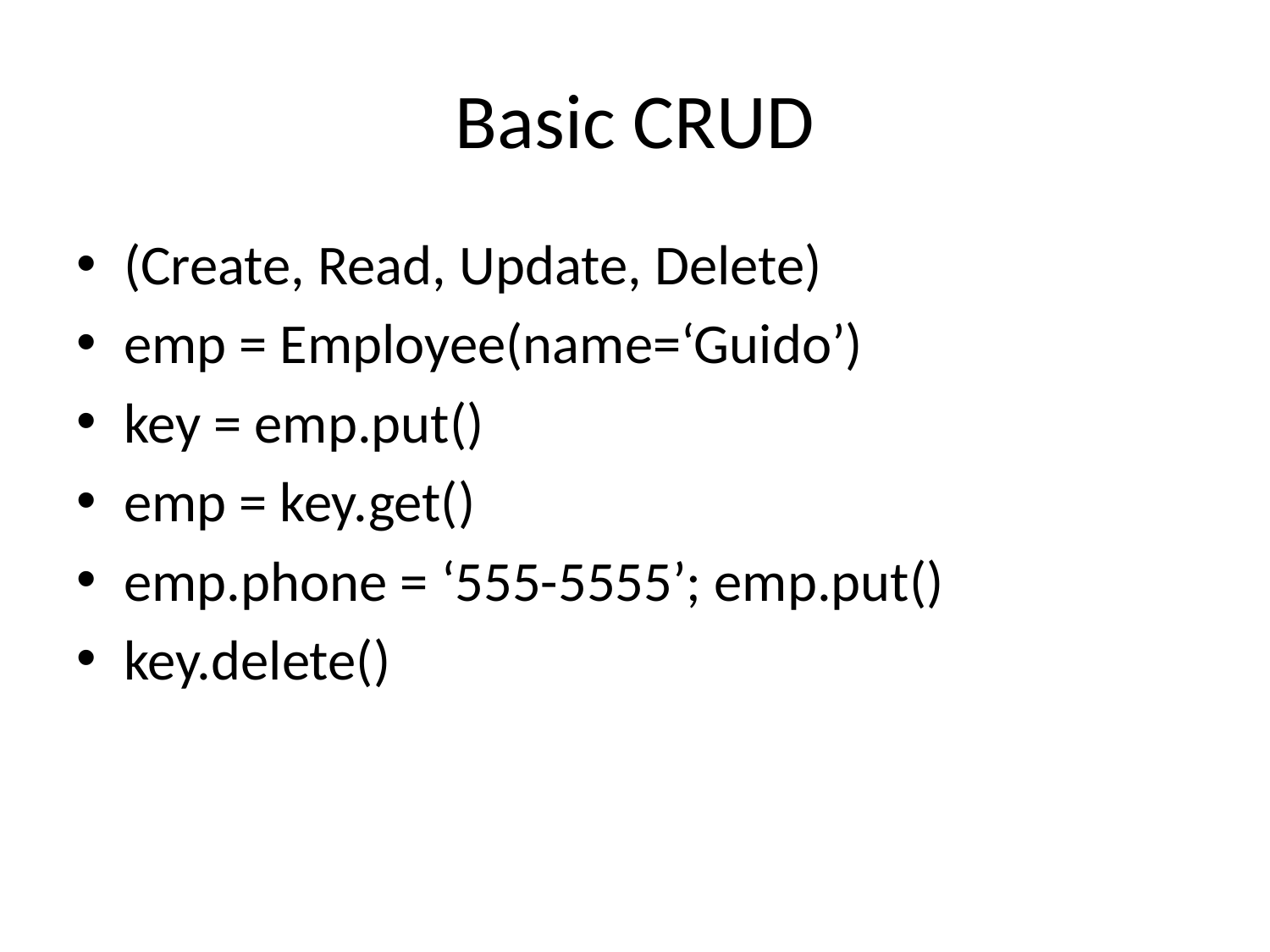

# Basic CRUD
(Create, Read, Update, Delete)
emp = Employee(name=‘Guido’)
key = emp.put()
emp = key.get()
emp.phone = ‘555-5555’; emp.put()
key.delete()